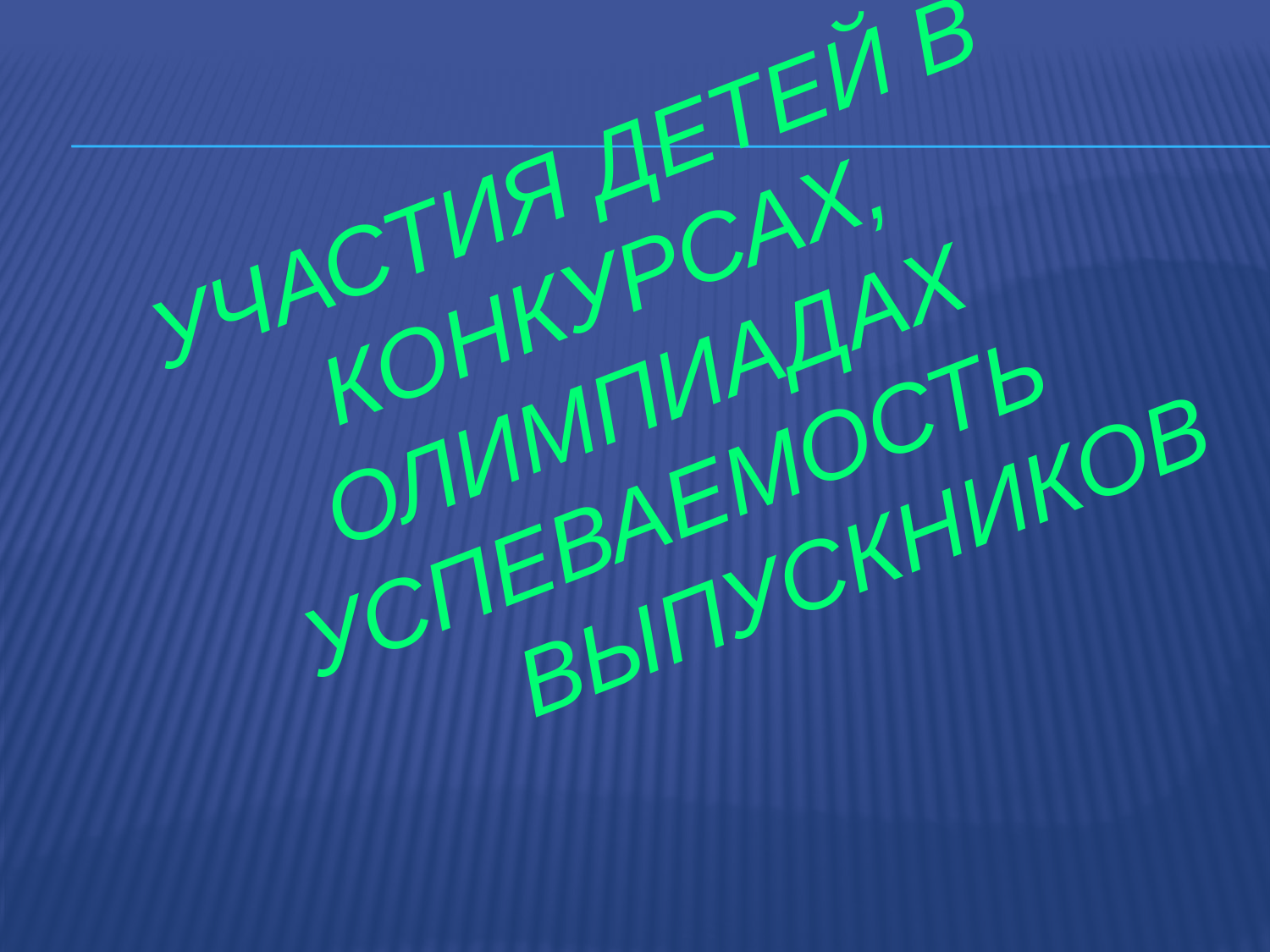

# Участия детей в конкурсах, олимпиадах успеваемость выпускников